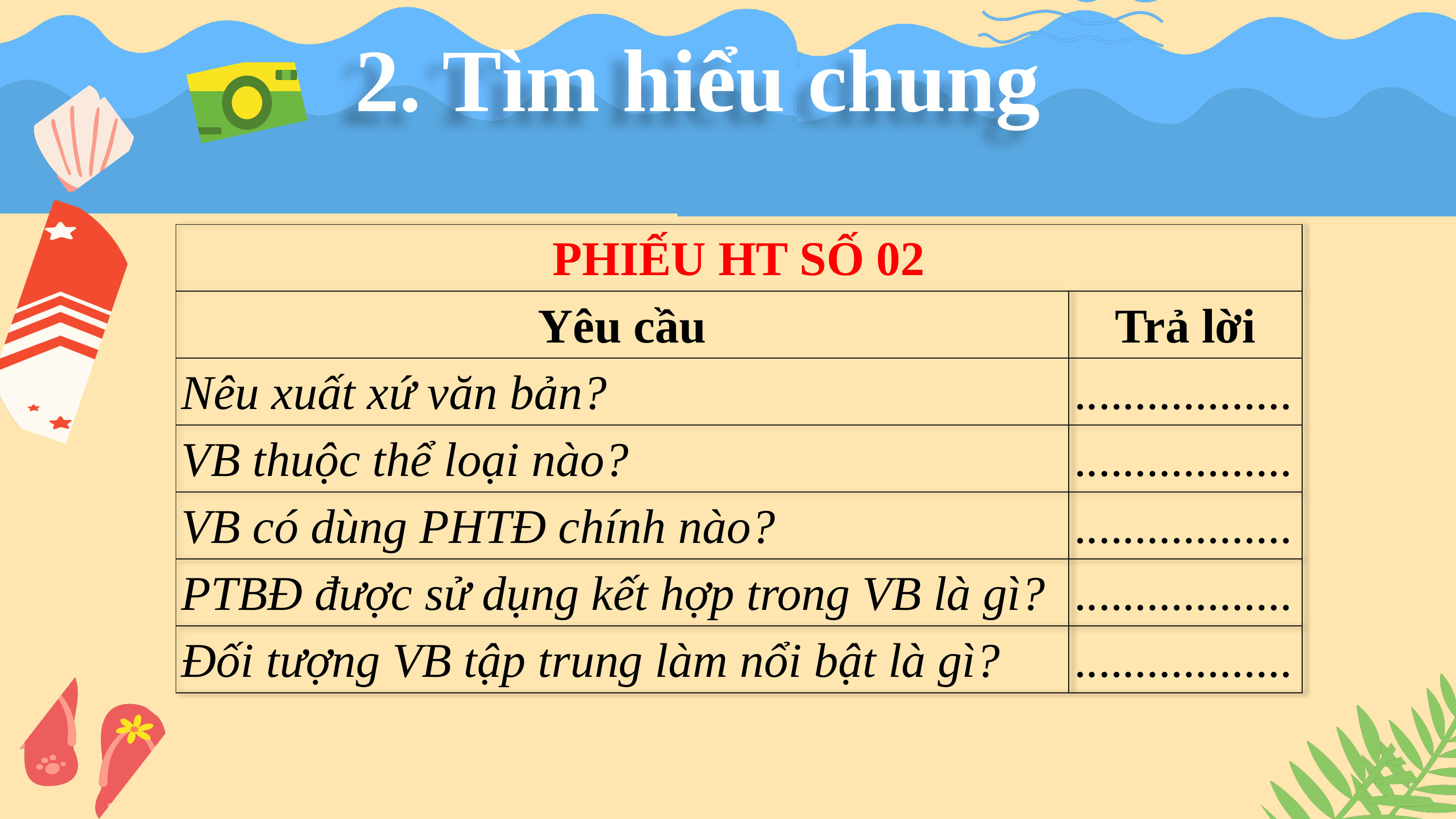

2. Tìm hiểu chung

| PHIẾU HT SỐ 02 |  |
| --- | --- |
| Yêu cầu | Trả lời |
| Nêu xuất xứ văn bản? | .................. |
| VB thuộc thể loại nào? | .................. |
| VB có dùng PHTĐ chính nào? | .................. |
| PTBĐ được sử dụng kết hợp trong VB là gì? | .................. |
| Đối tượng VB tập trung làm nổi bật là gì? | .................. |